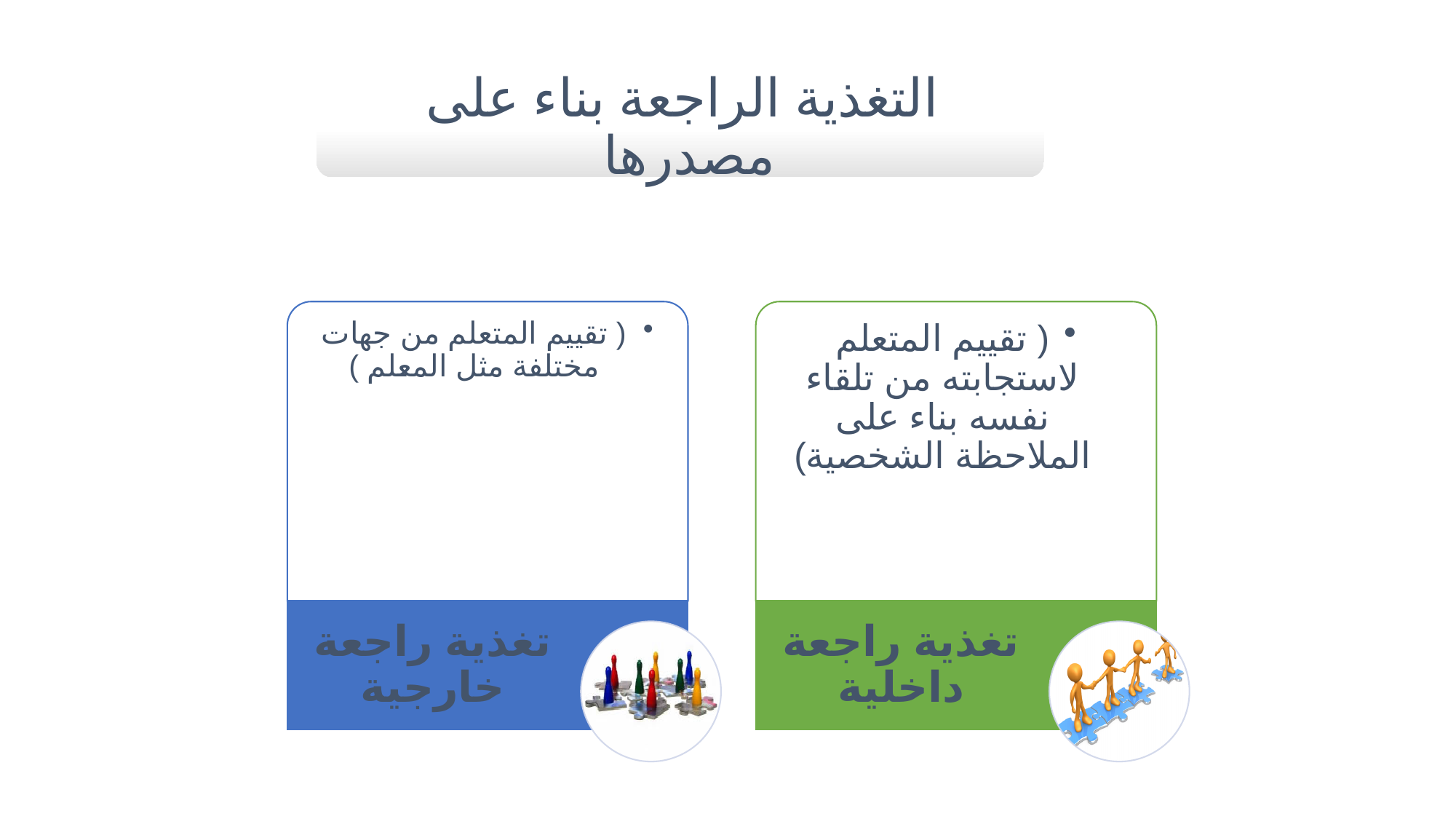

التغذية الراجعة بناء على مصدرها
( تقييم المتعلم من جهات مختلفة مثل المعلم )
تغذية راجعة خارجية
( تقييم المتعلم لاستجابته من تلقاء نفسه بناء على الملاحظة الشخصية)
تغذية راجعة داخلية